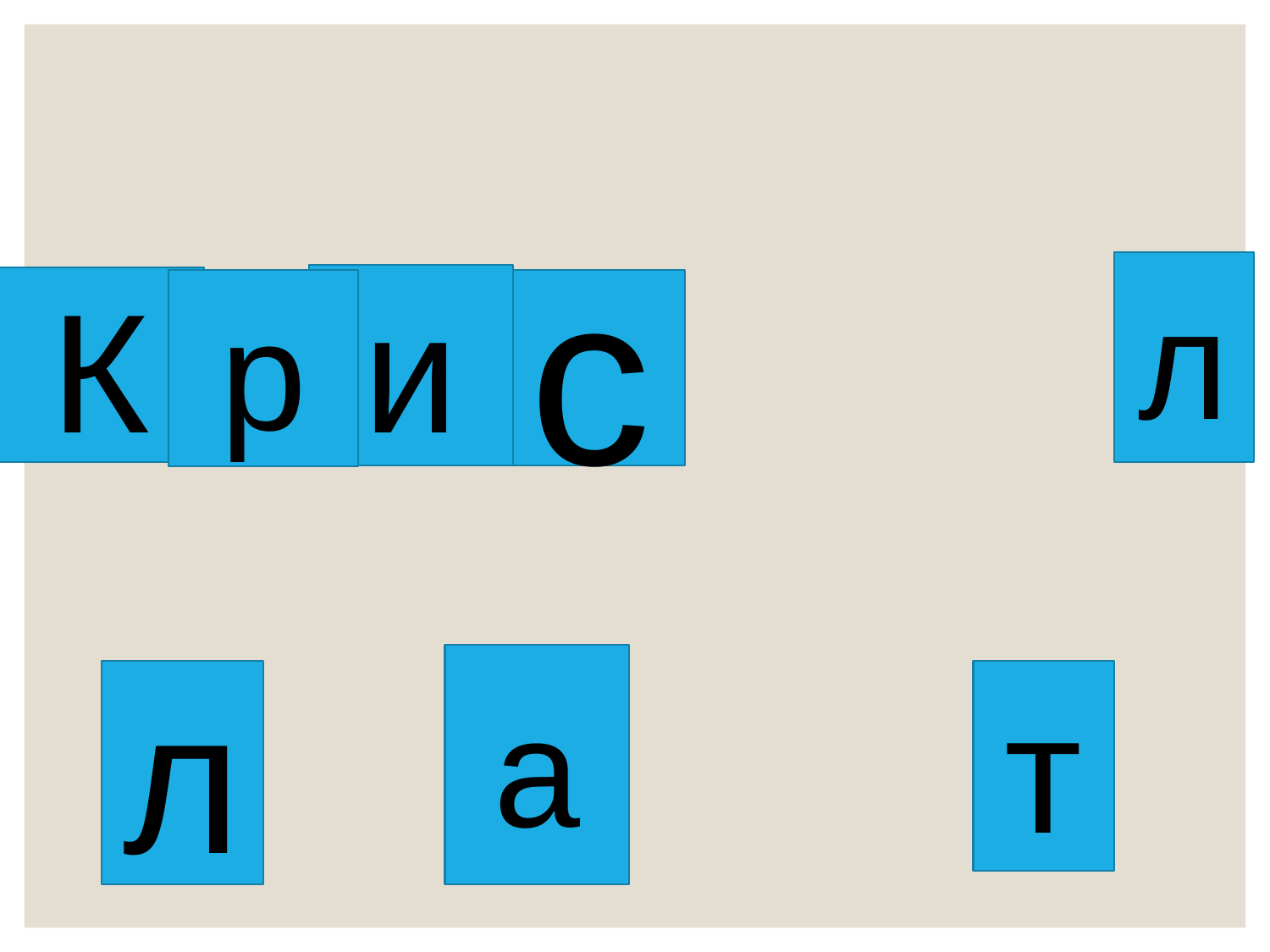

#
л
и
К
р
с
а
л
т